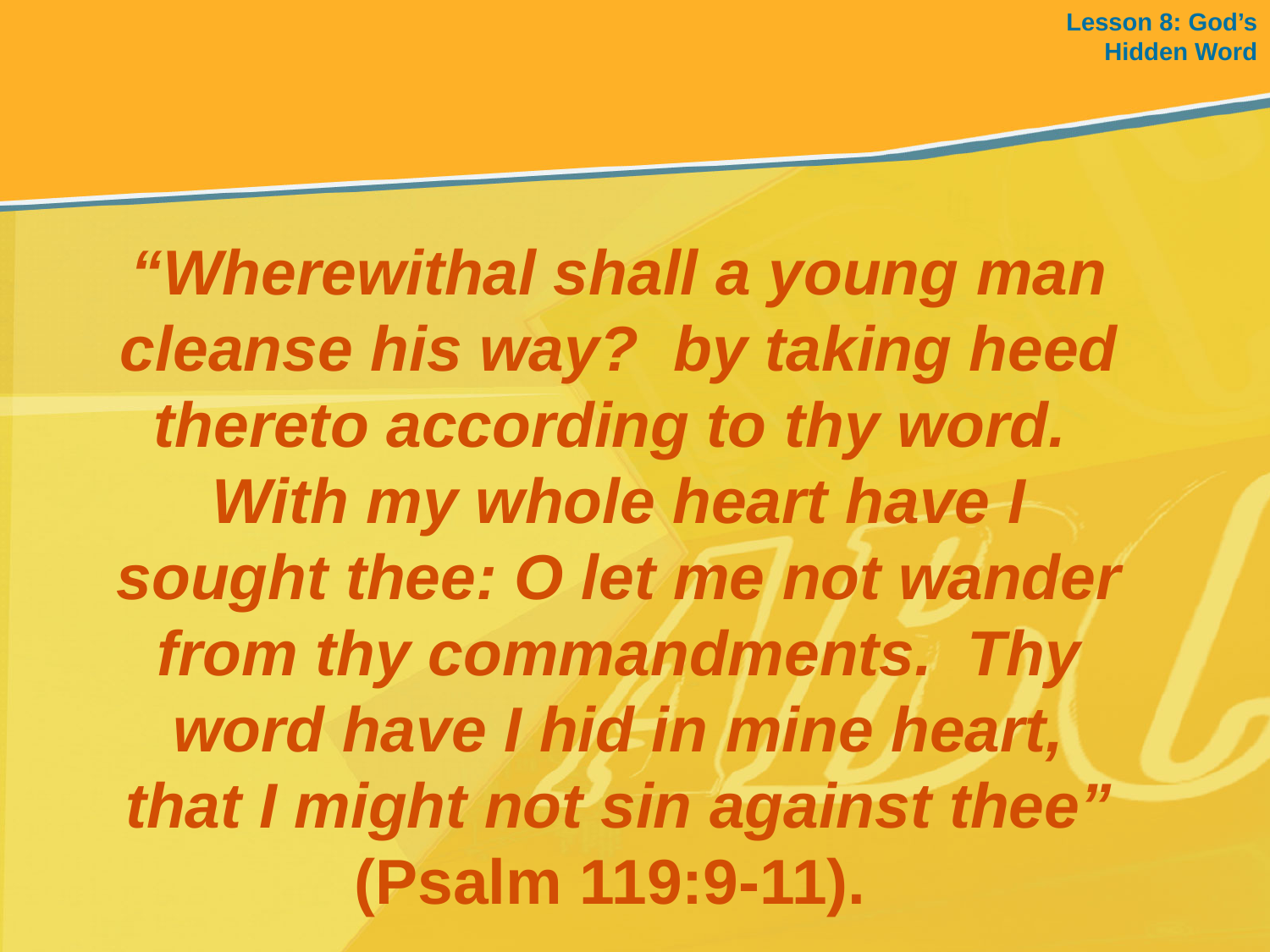

Lesson 8: God’s Hidden Word
“Wherewithal shall a young man cleanse his way?  by taking heed thereto according to thy word.  With my whole heart have I sought thee: O let me not wander from thy commandments.  Thy word have I hid in mine heart, that I might not sin against thee”
(Psalm 119:9-11).